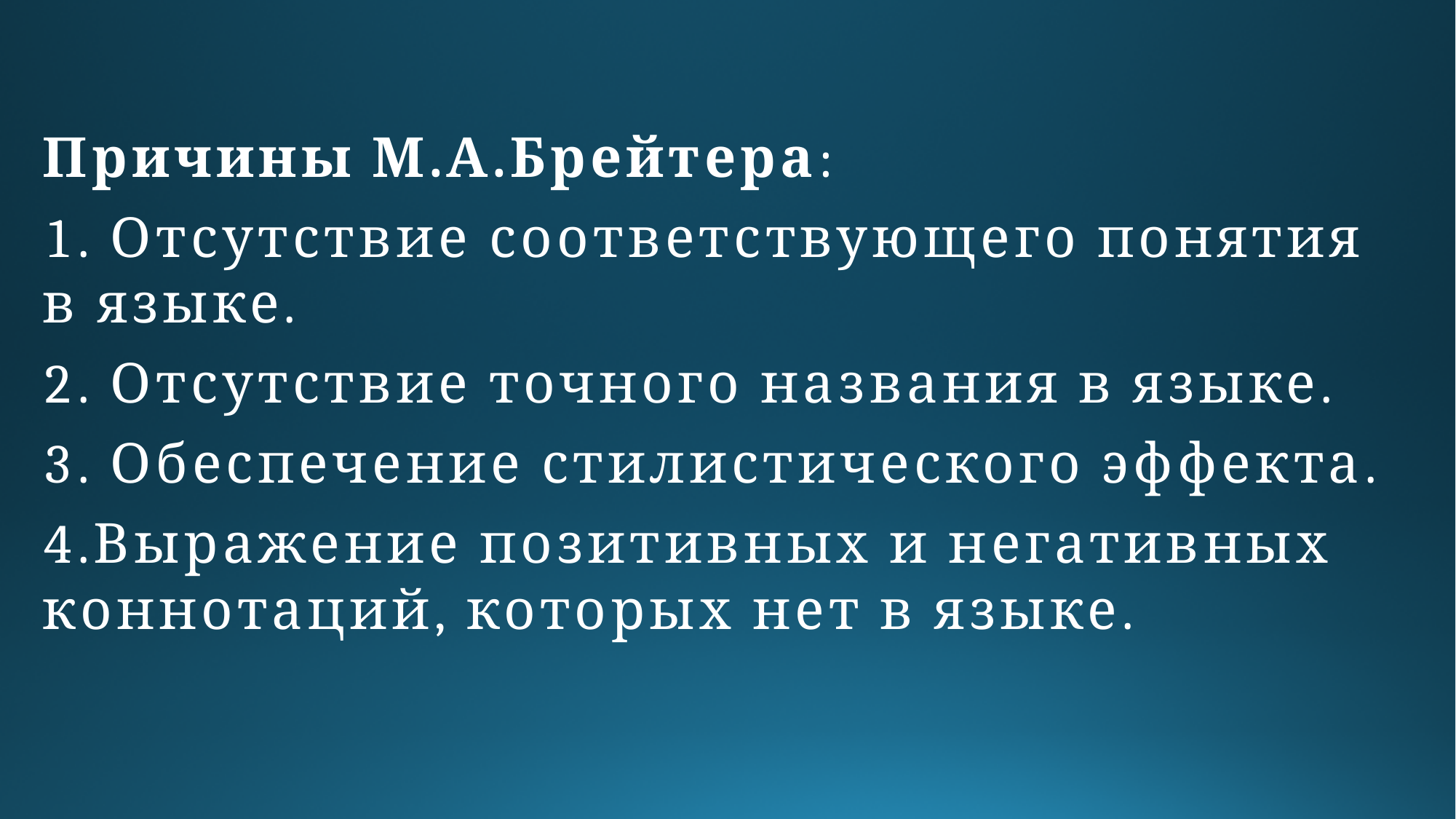

Причины М.А.Брейтера:
1. Отсутствие соответствующего понятия в языке.
2. Отсутствие точного названия в языке.
3. Обеспечение стилистического эффекта.
4.Выражение позитивных и негативных коннотаций, которых нет в языке.